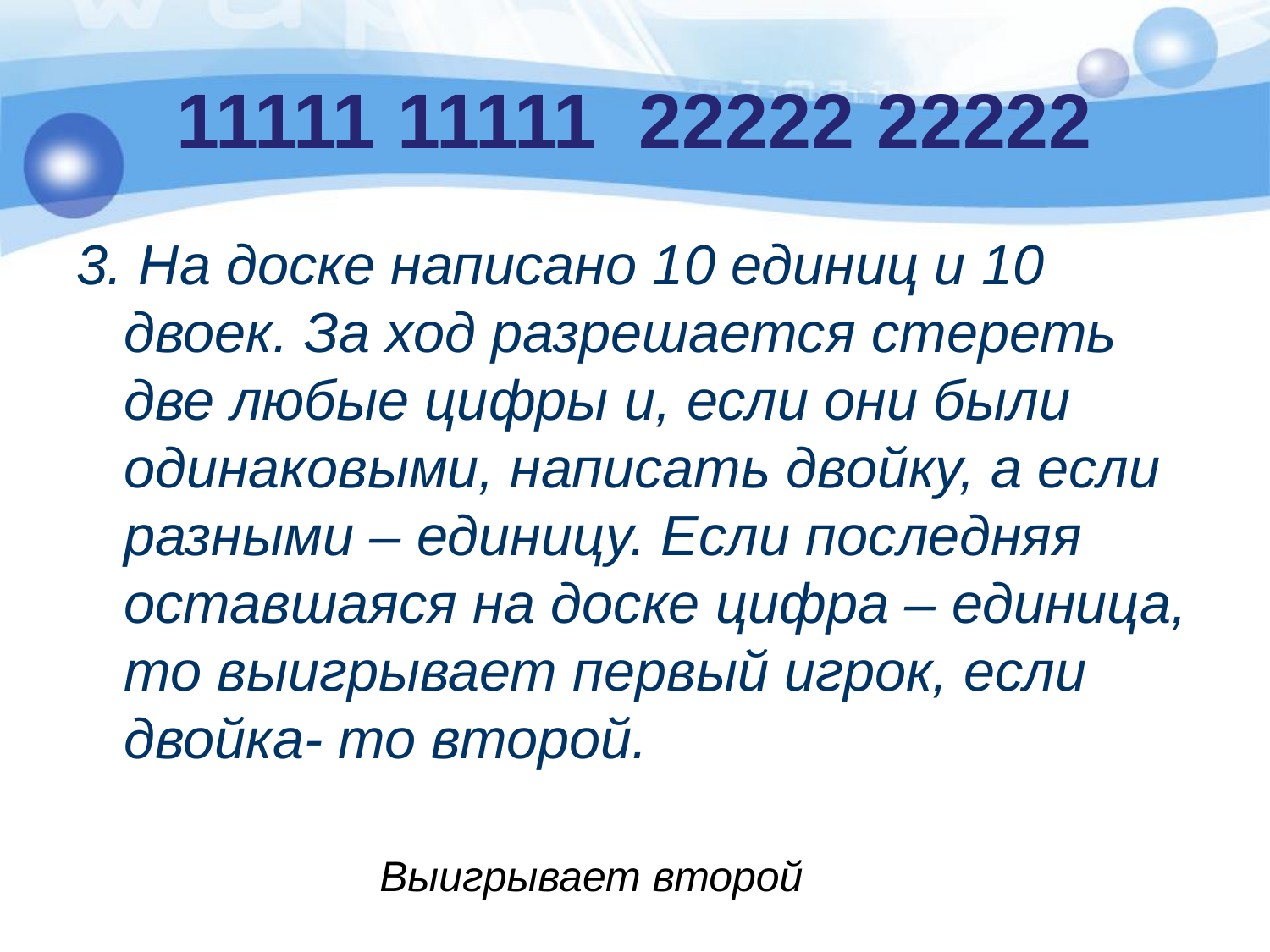

# 11111 11111  22222 22222
3. На доске написано 10 единиц и 10 двоек. За ход разрешается стереть две любые цифры и, если они были одинаковыми, написать двойку, а если разными – единицу. Если последняя оставшаяся на доске цифра – единица, то выигрывает первый игрок, если двойка- то второй.
Выигрывает второй